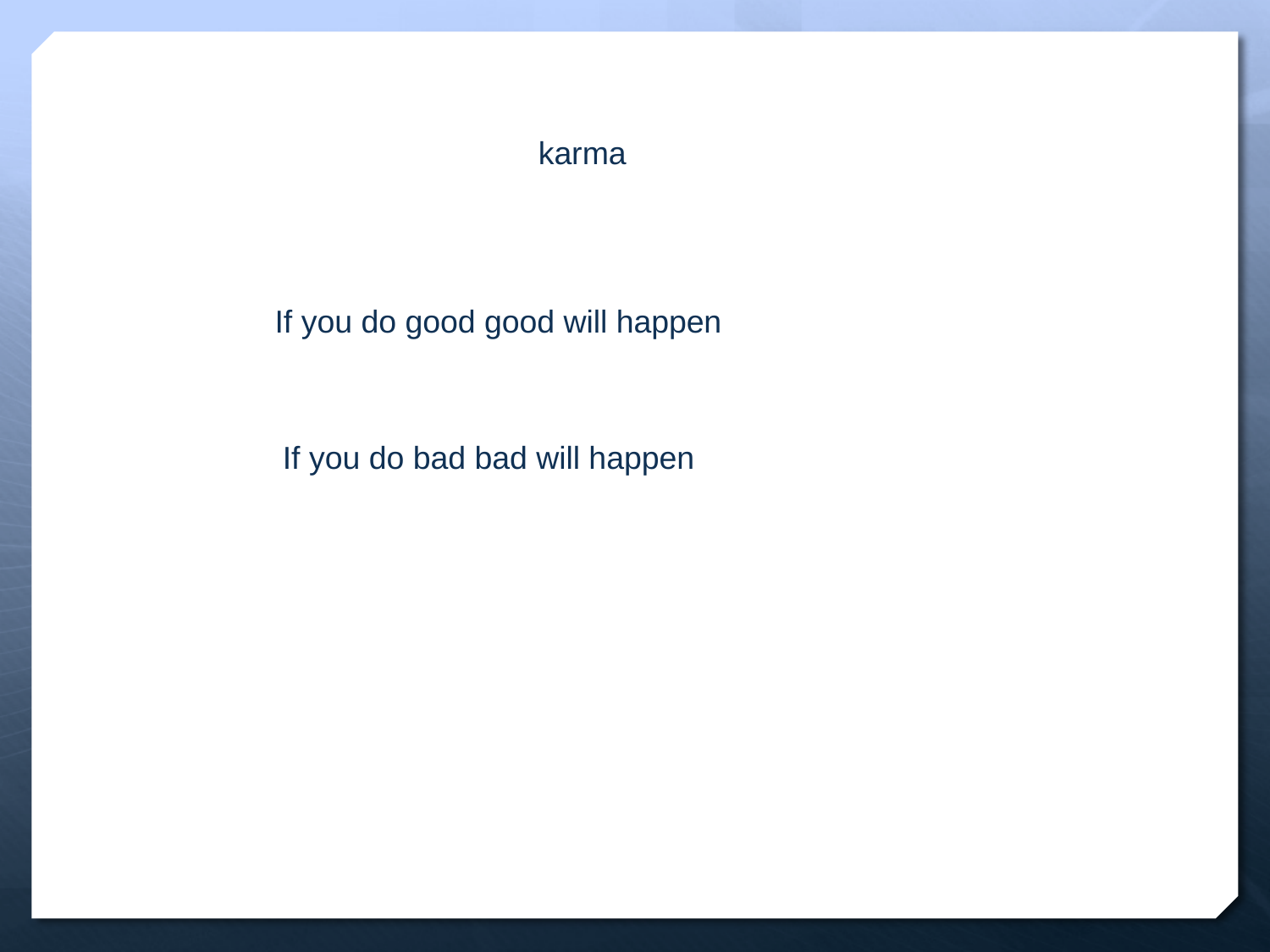

karma
If you do good good will happen
If you do bad bad will happen